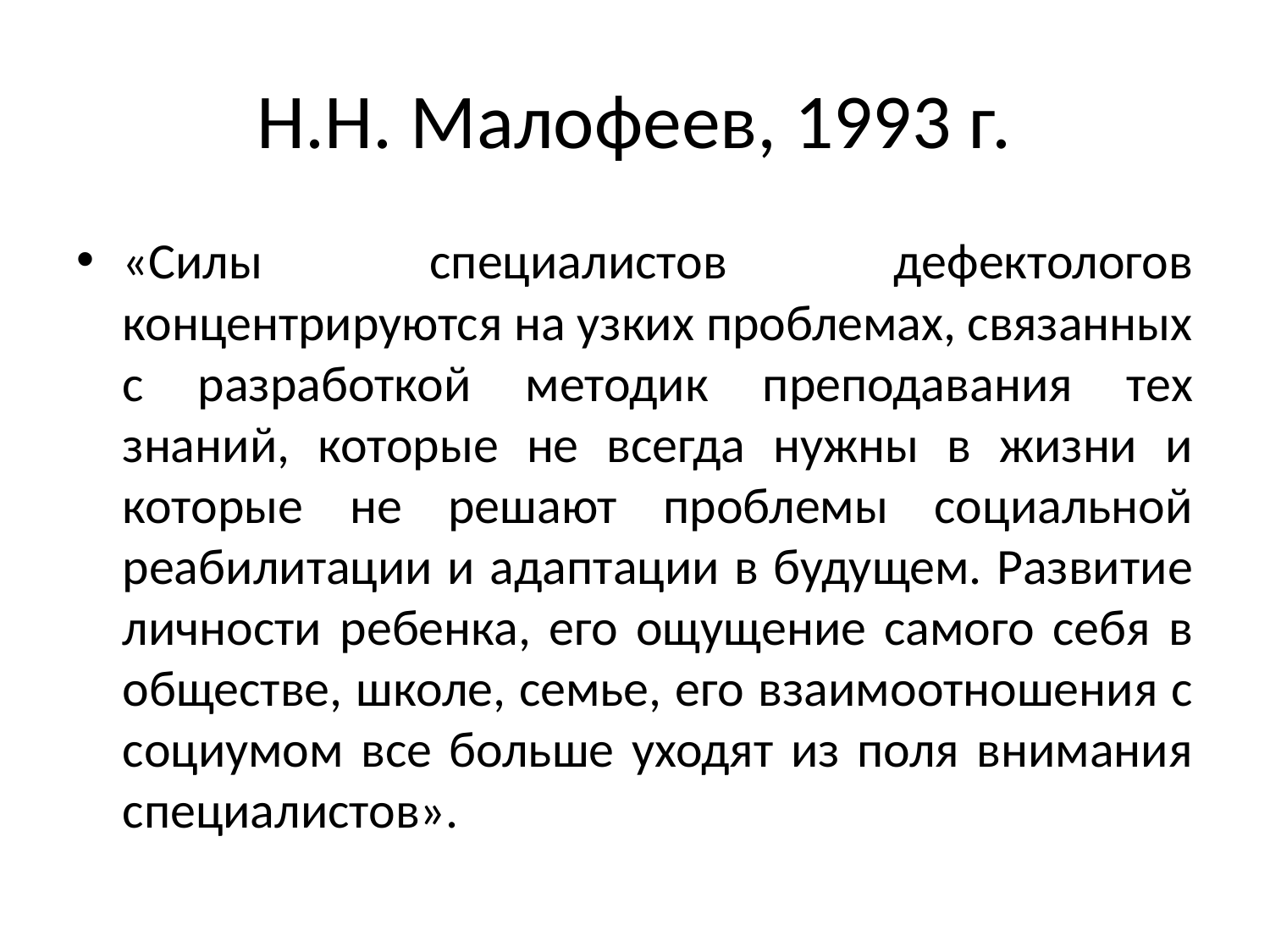

# Н.Н. Малофеев, 1993 г.
«Силы специалистов дефектологов концентрируются на узких проблемах, связанных с разработкой методик преподавания тех знаний, которые не всегда нужны в жизни и которые не решают проблемы социальной реабилитации и адаптации в будущем. Развитие личности ребенка, его ощущение самого себя в обществе, школе, семье, его взаимоотношения с социумом все больше уходят из поля внимания специалистов».